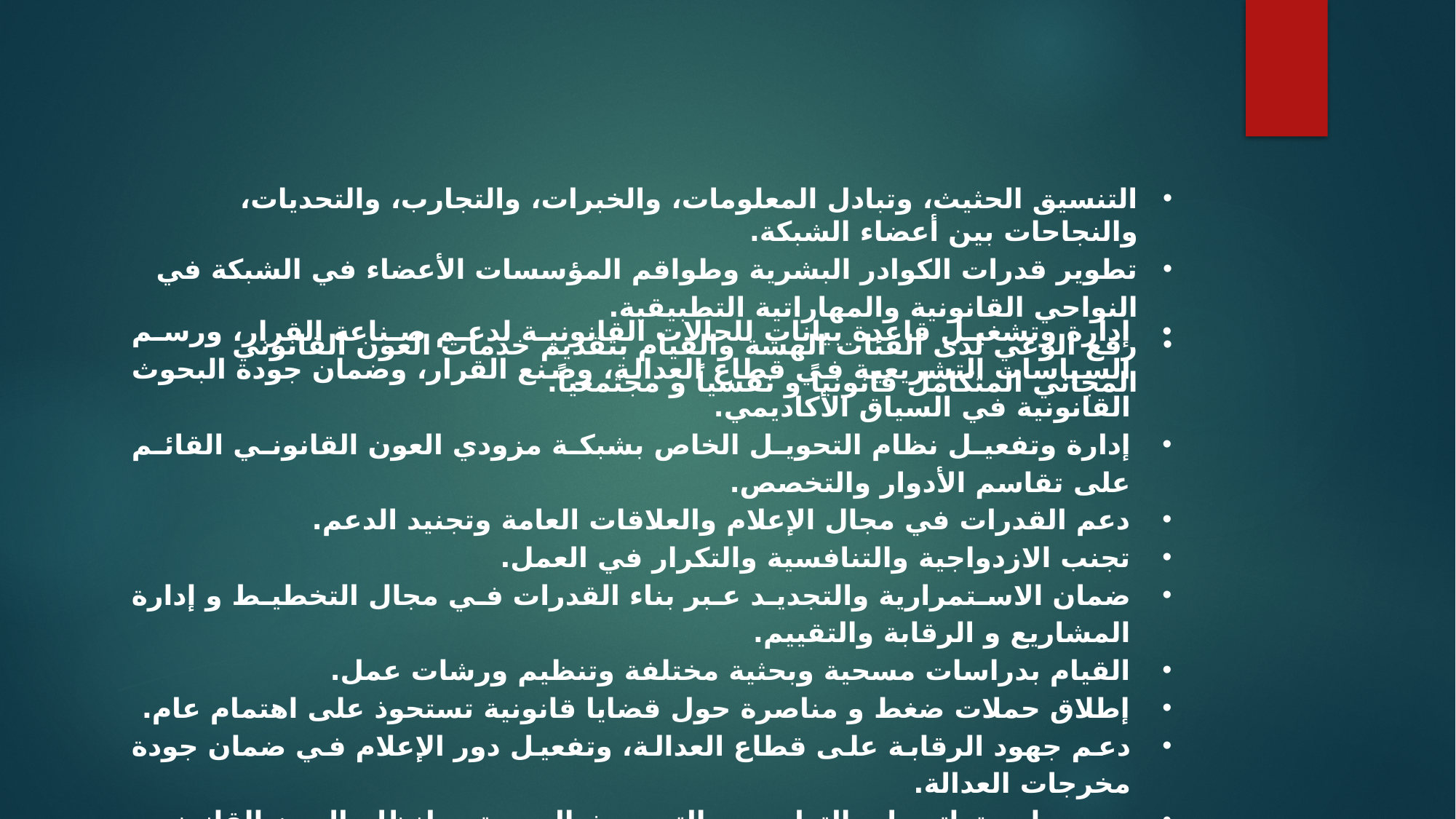

التنسيق الحثيث، وتبادل المعلومات، والخبرات، والتجارب، والتحديات، والنجاحات بين أعضاء الشبكة.
تطوير قدرات الكوادر البشرية وطواقم المؤسسات الأعضاء في الشبكة في النواحي القانونية والمهاراتية التطبيقية.
رفع الوعي لدى الفئات الهشة والقيام بتقديم خدمات العون القانوني المجاني المتكامل قانونياً و نفسياً و مجتمعياً.
إدارة وتشغيل قاعدة بيانات للحالات القانونية لدعم صناعة القرار، ورسم السياسات التشريعية في قطاع العدالة، وصنع القرار، وضمان جودة البحوث القانونية في السياق الأكاديمي.
إدارة وتفعيل نظام التحويل الخاص بشبكة مزودي العون القانوني القائم على تقاسم الأدوار والتخصص.
دعم القدرات في مجال الإعلام والعلاقات العامة وتجنيد الدعم.
تجنب الازدواجية والتنافسية والتكرار في العمل.
ضمان الاستمرارية والتجديد عبر بناء القدرات في مجال التخطيط و إدارة المشاريع و الرقابة والتقييم.
القيام بدراسات مسحية وبحثية مختلفة وتنظيم ورشات عمل.
إطلاق حملات ضغط و مناصرة حول قضايا قانونية تستحوذ على اهتمام عام.
دعم جهود الرقابة على قطاع العدالة، وتفعيل دور الإعلام في ضمان جودة مخرجات العدالة.
رسم استراتيجيات التطوير والتحديث المستمر لنظام العون القانوني بالتنسيق مع مجموعة العمل الخاصة بالعون القانوني التابعة لمجموعة الحماية ضمن نظام الأمم المتحدة.